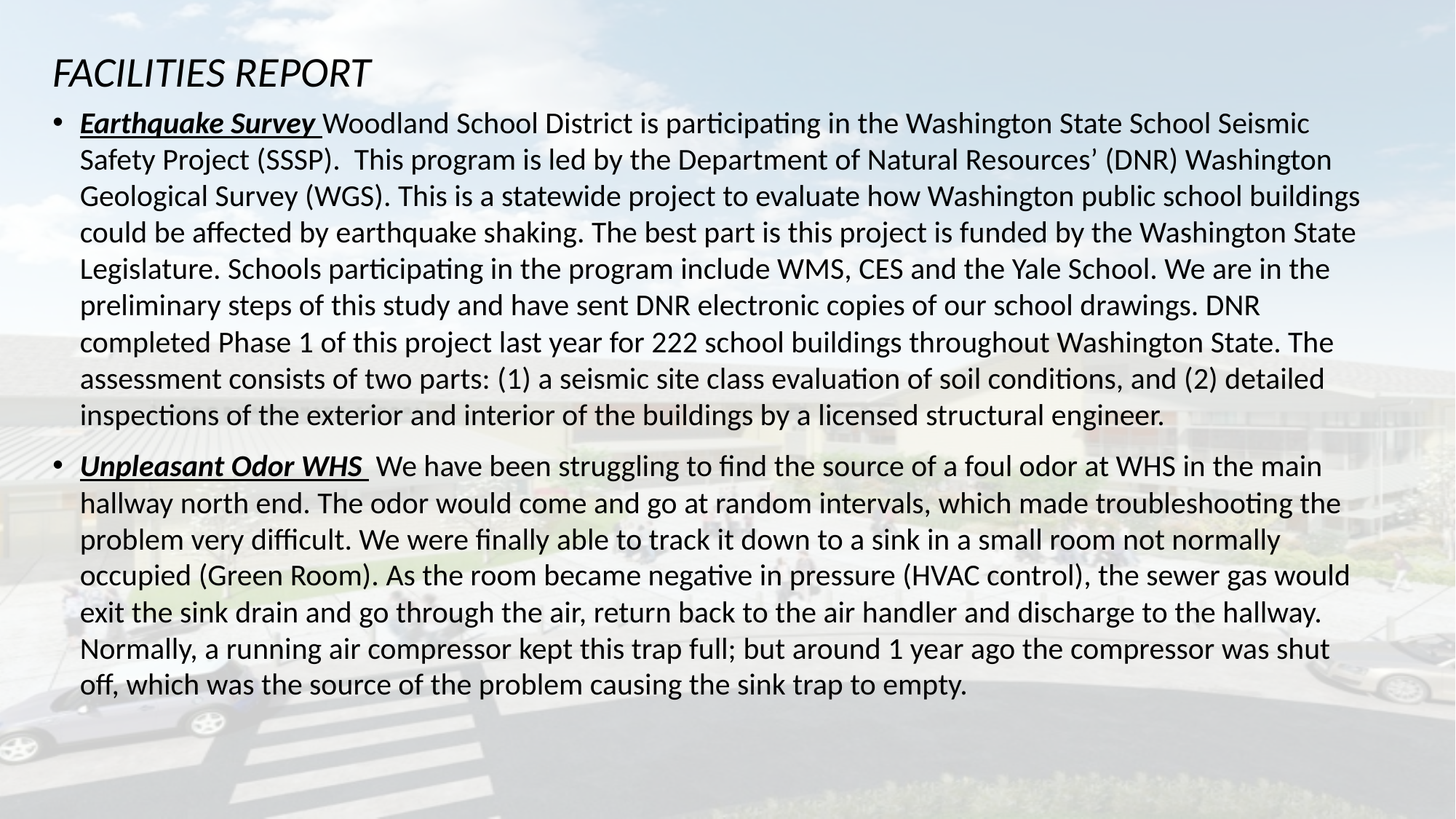

FACILITIES REPORT
Earthquake Survey Woodland School District is participating in the Washington State School Seismic Safety Project (SSSP).  This program is led by the Department of Natural Resources’ (DNR) Washington Geological Survey (WGS). This is a statewide project to evaluate how Washington public school buildings could be affected by earthquake shaking. The best part is this project is funded by the Washington State Legislature. Schools participating in the program include WMS, CES and the Yale School. We are in the preliminary steps of this study and have sent DNR electronic copies of our school drawings. DNR completed Phase 1 of this project last year for 222 school buildings throughout Washington State. The assessment consists of two parts: (1) a seismic site class evaluation of soil conditions, and (2) detailed inspections of the exterior and interior of the buildings by a licensed structural engineer.
Unpleasant Odor WHS  We have been struggling to find the source of a foul odor at WHS in the main hallway north end. The odor would come and go at random intervals, which made troubleshooting the problem very difficult. We were finally able to track it down to a sink in a small room not normally occupied (Green Room). As the room became negative in pressure (HVAC control), the sewer gas would exit the sink drain and go through the air, return back to the air handler and discharge to the hallway. Normally, a running air compressor kept this trap full; but around 1 year ago the compressor was shut off, which was the source of the problem causing the sink trap to empty.